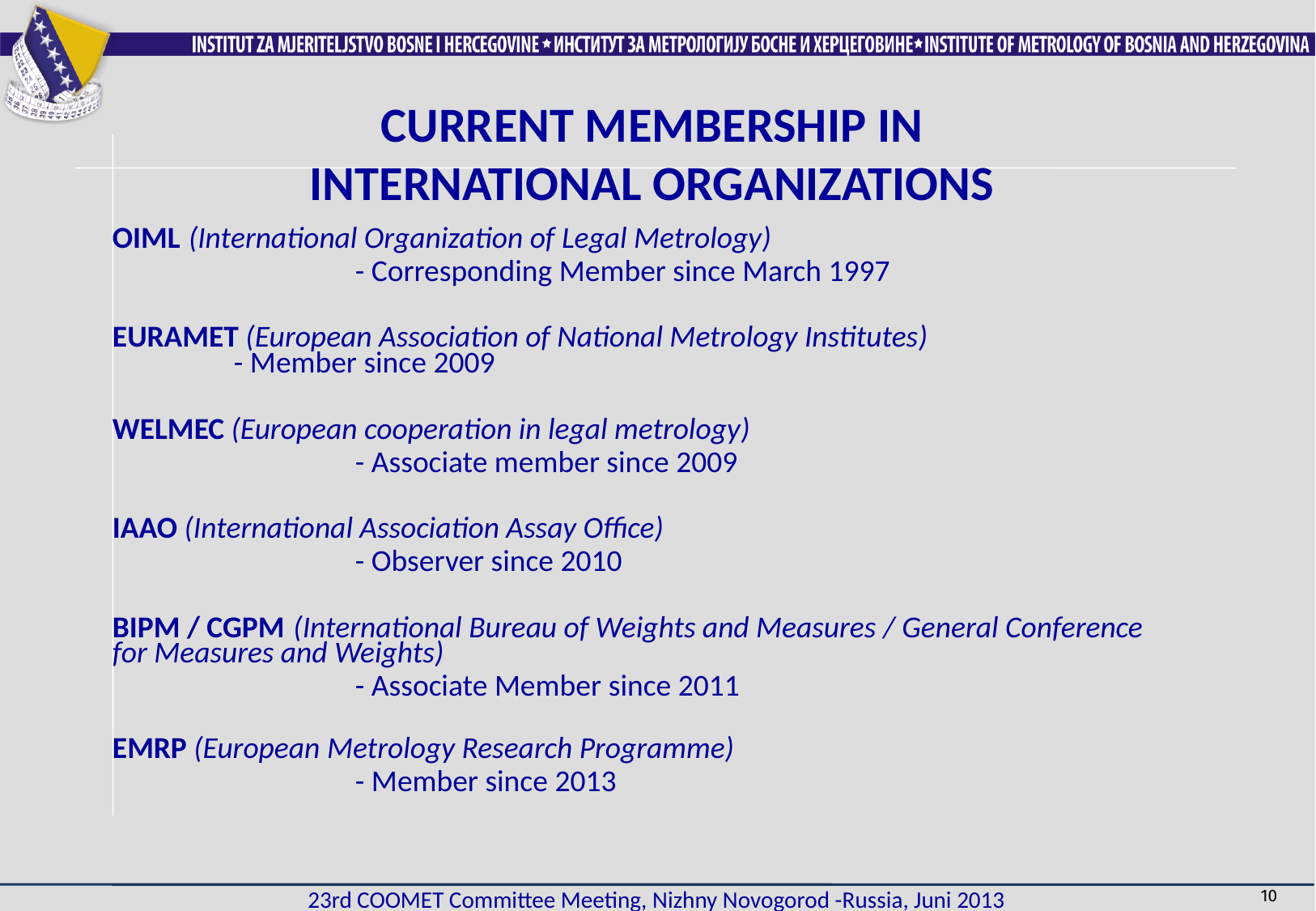

CURRENT MEMBERSHIP IN
INTERNATIONAL ORGANIZATIONS
OIML (International Organization of Legal Metrology)
		- Corresponding Member since March 1997

EURAMET (European Association of National Metrology Institutes)			- Member since 2009

WELMEC (European cooperation in legal metrology)
		- Associate member since 2009

IAAO (International Association Assay Office)
		- Observer since 2010

BIPM / CGPM (International Bureau of Weights and Measures / General Conference for Measures and Weights)
		- Associate Member since 2011

EMRP (European Metrology Research Programme)
		- Member since 2013